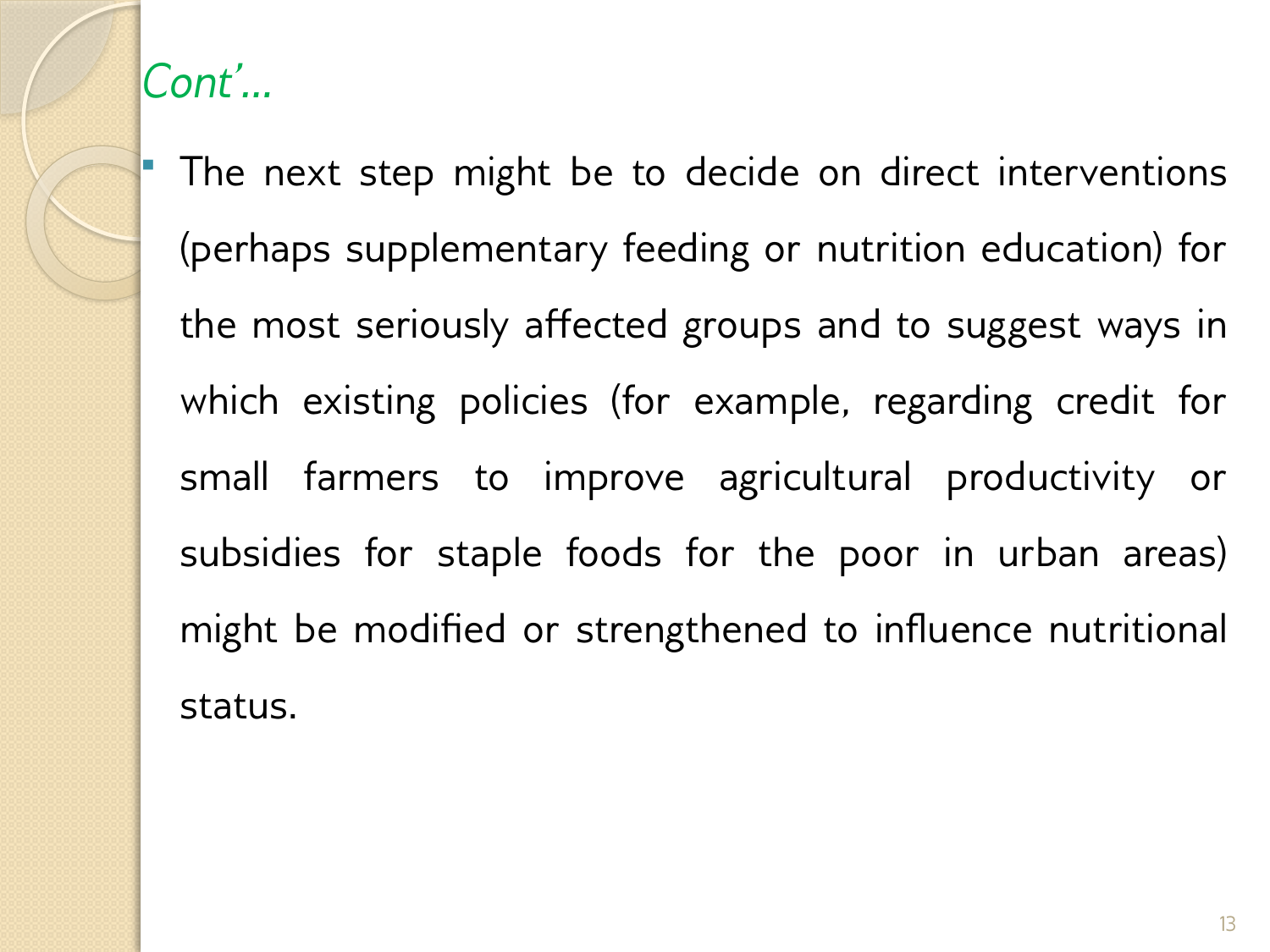

Cont’…
The next step might be to decide on direct interventions (perhaps supplementary feeding or nutrition education) for the most seriously affected groups and to suggest ways in which existing policies (for example, regarding credit for small farmers to improve agricultural productivity or subsidies for staple foods for the poor in urban areas) might be modified or strengthened to influence nutritional status.

13